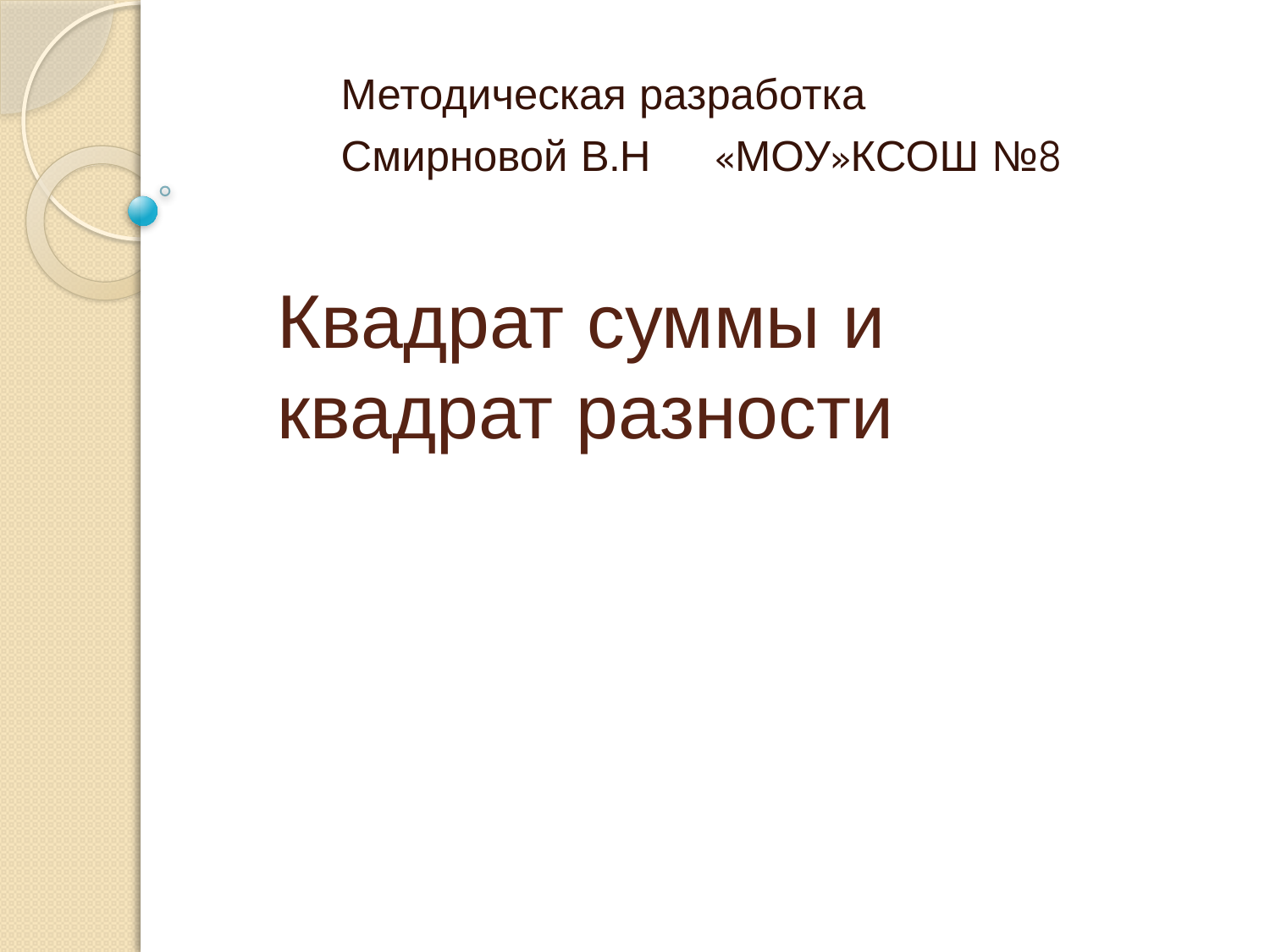

Методическая разработка
Смирновой В.Н     «МОУ»КСОШ №8
# Квадрат суммы и квадрат разности